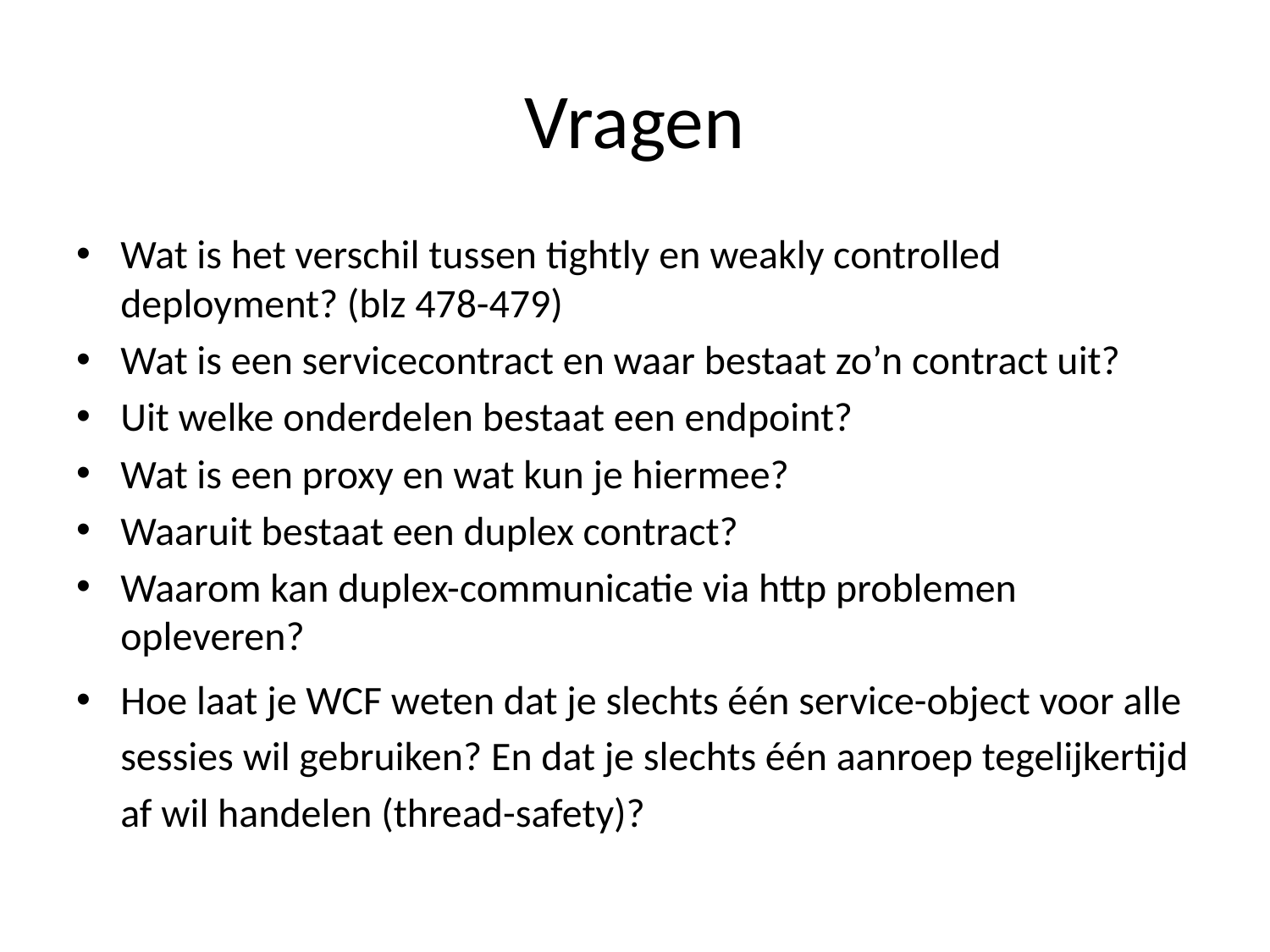

# Vragen
Wat is het verschil tussen tightly en weakly controlled deployment? (blz 478-479)
Wat is een servicecontract en waar bestaat zo’n contract uit?
Uit welke onderdelen bestaat een endpoint?
Wat is een proxy en wat kun je hiermee?
Waaruit bestaat een duplex contract?
Waarom kan duplex-communicatie via http problemen opleveren?
Hoe laat je WCF weten dat je slechts één service-object voor alle sessies wil gebruiken? En dat je slechts één aanroep tegelijkertijd af wil handelen (thread-safety)?